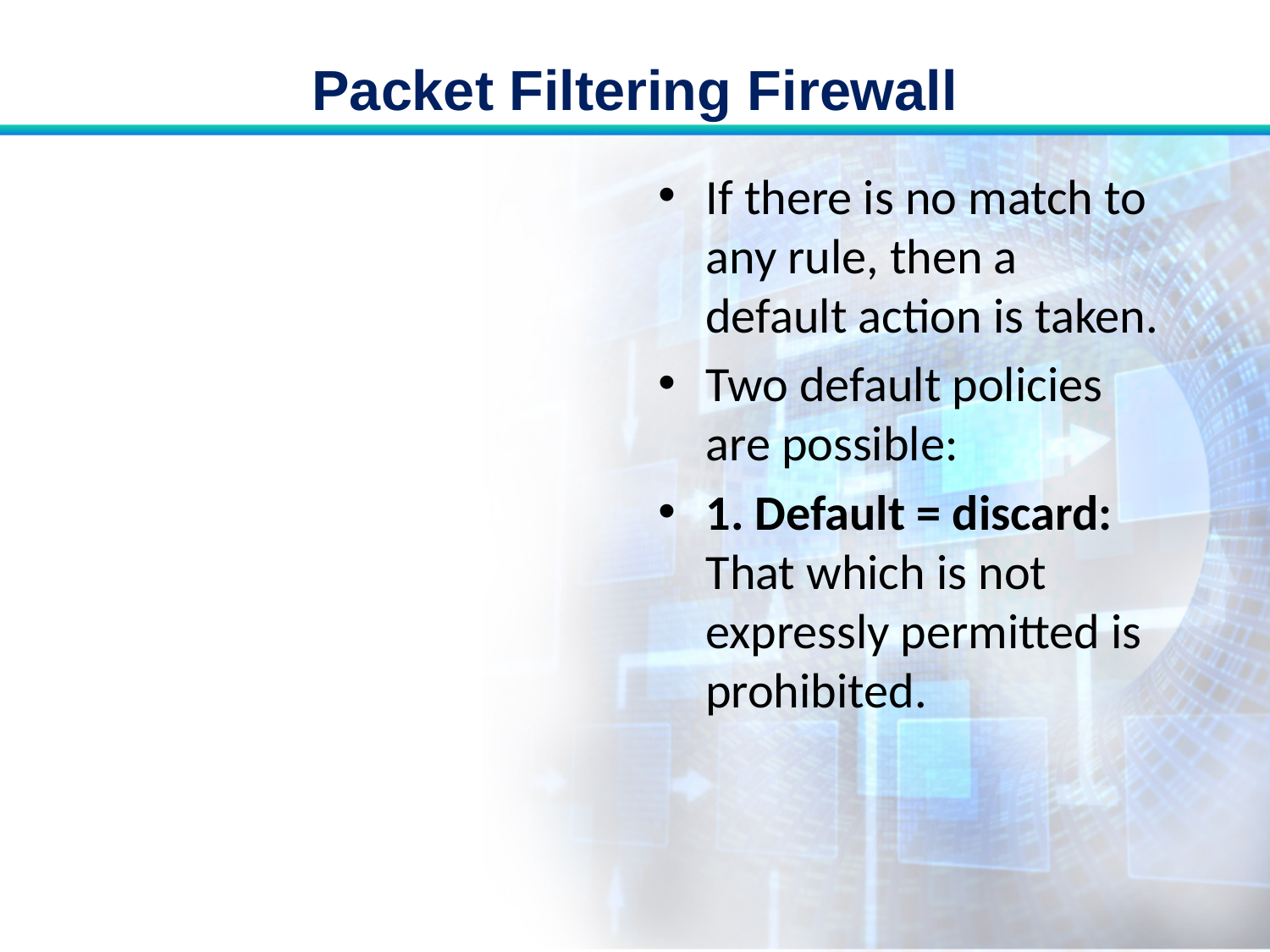

# Packet Filtering Firewall
If there is no match to any rule, then a default action is taken.
Two default policies are possible:
1. Default = discard: That which is not expressly permitted is prohibited.